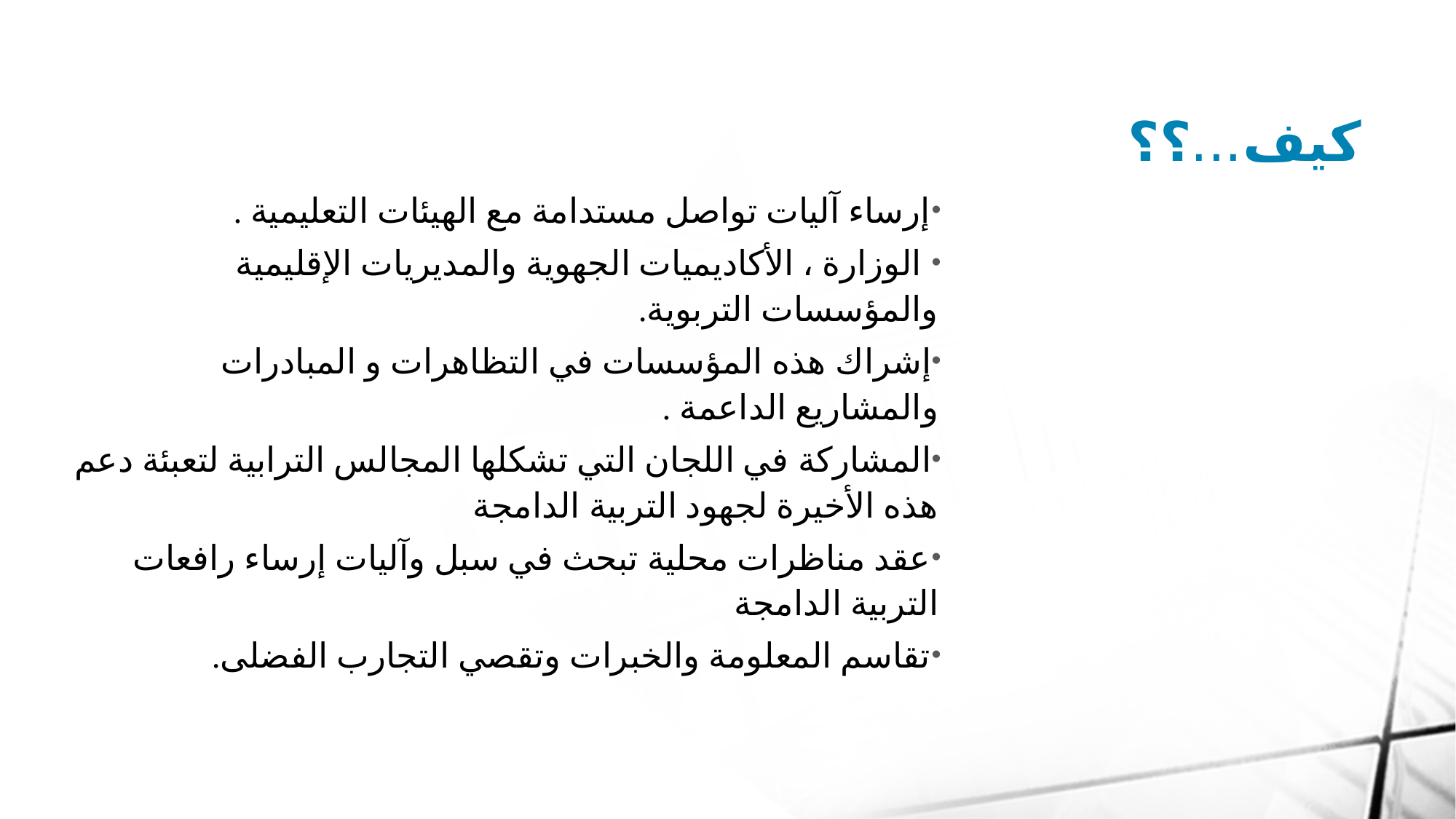

# كيف...؟؟

إرساء آليات تواصل مستدامة مع الهيئات التعليمية .
 الوزارة ، الأكاديميات الجهوية والمديريات الإقليمية والمؤسسات التربوية.
إشراك هذه المؤسسات في التظاهرات و المبادرات  والمشاريع الداعمة .
المشاركة في اللجان التي تشكلها المجالس الترابية لتعبئة دعم هذه الأخيرة لجهود التربية الدامجة
عقد مناظرات محلية تبحث في سبل وآليات إرساء رافعات التربية الدامجة
تقاسم المعلومة والخبرات وتقصي التجارب الفضلى.